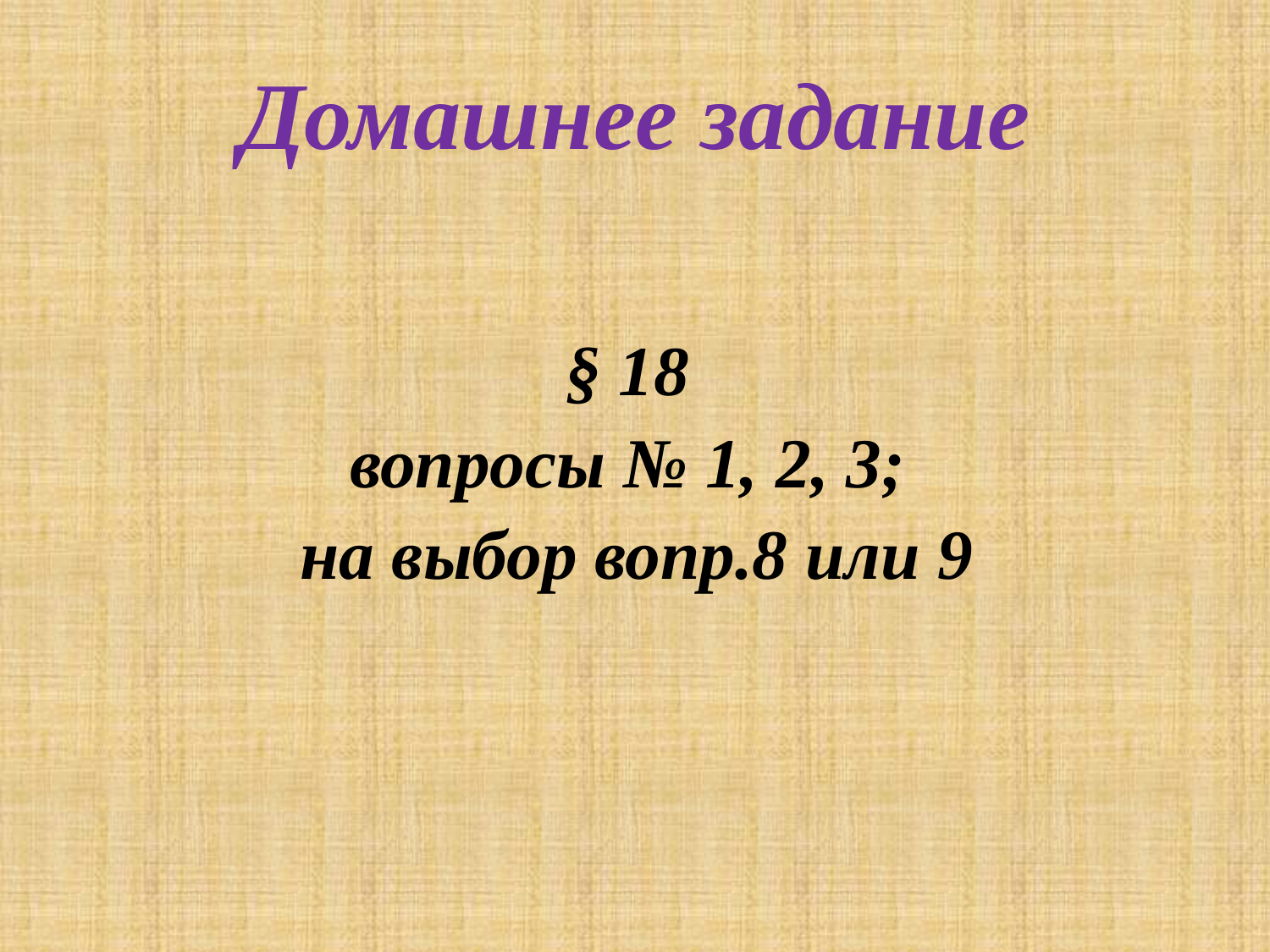

# Домашнее задание
§ 18
вопросы № 1, 2, 3;
на выбор вопр.8 или 9